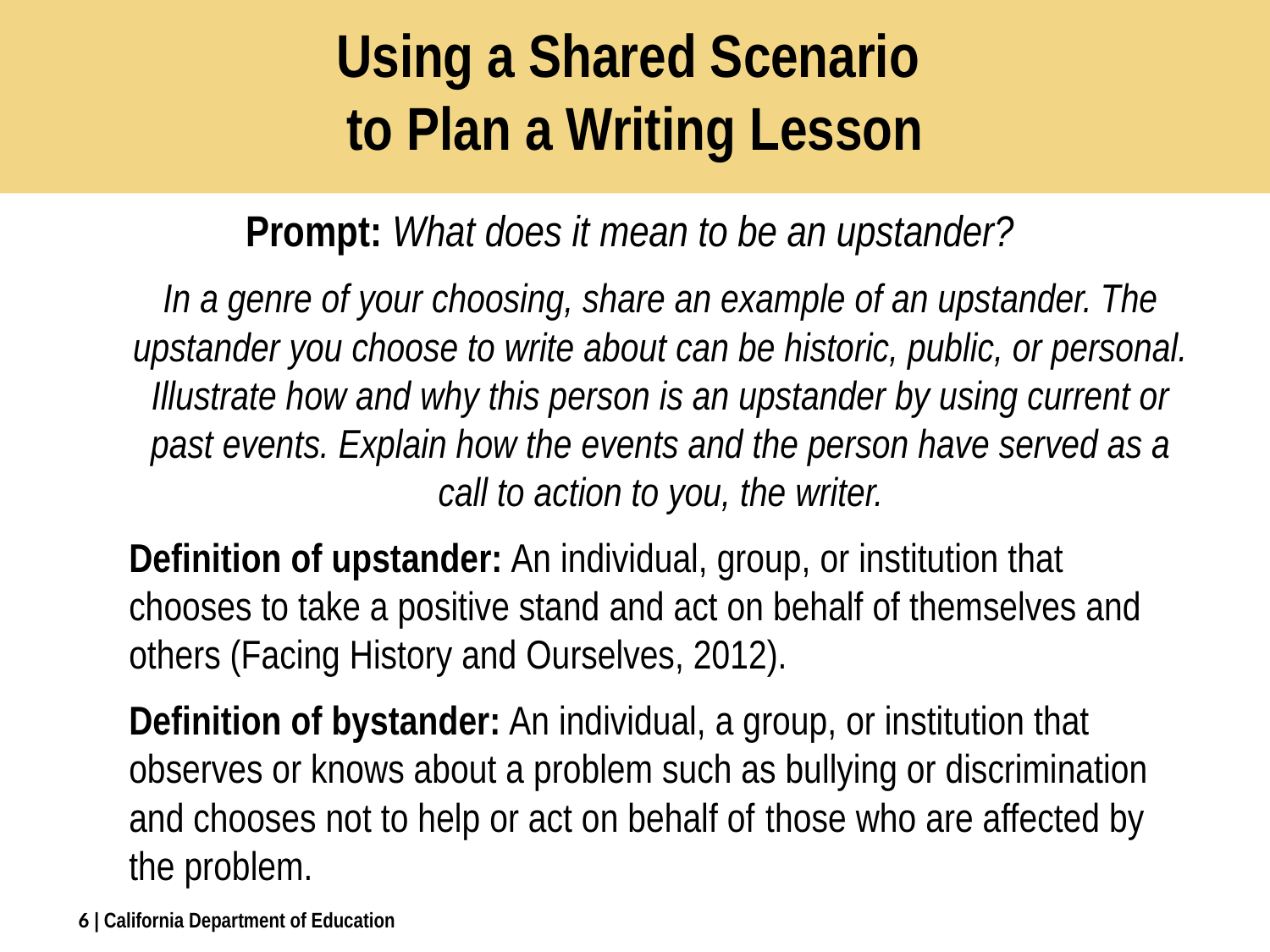

# Using a Shared Scenario to Plan a Writing Lesson
Prompt: What does it mean to be an upstander?
In a genre of your choosing, share an example of an upstander. The upstander you choose to write about can be historic, public, or personal. Illustrate how and why this person is an upstander by using current or past events. Explain how the events and the person have served as a call to action to you, the writer.
Definition of upstander: An individual, group, or institution that chooses to take a positive stand and act on behalf of themselves and others (Facing History and Ourselves, 2012).
Definition of bystander: An individual, a group, or institution that observes or knows about a problem such as bullying or discrimination and chooses not to help or act on behalf of those who are affected by the problem.

6
| California Department of Education